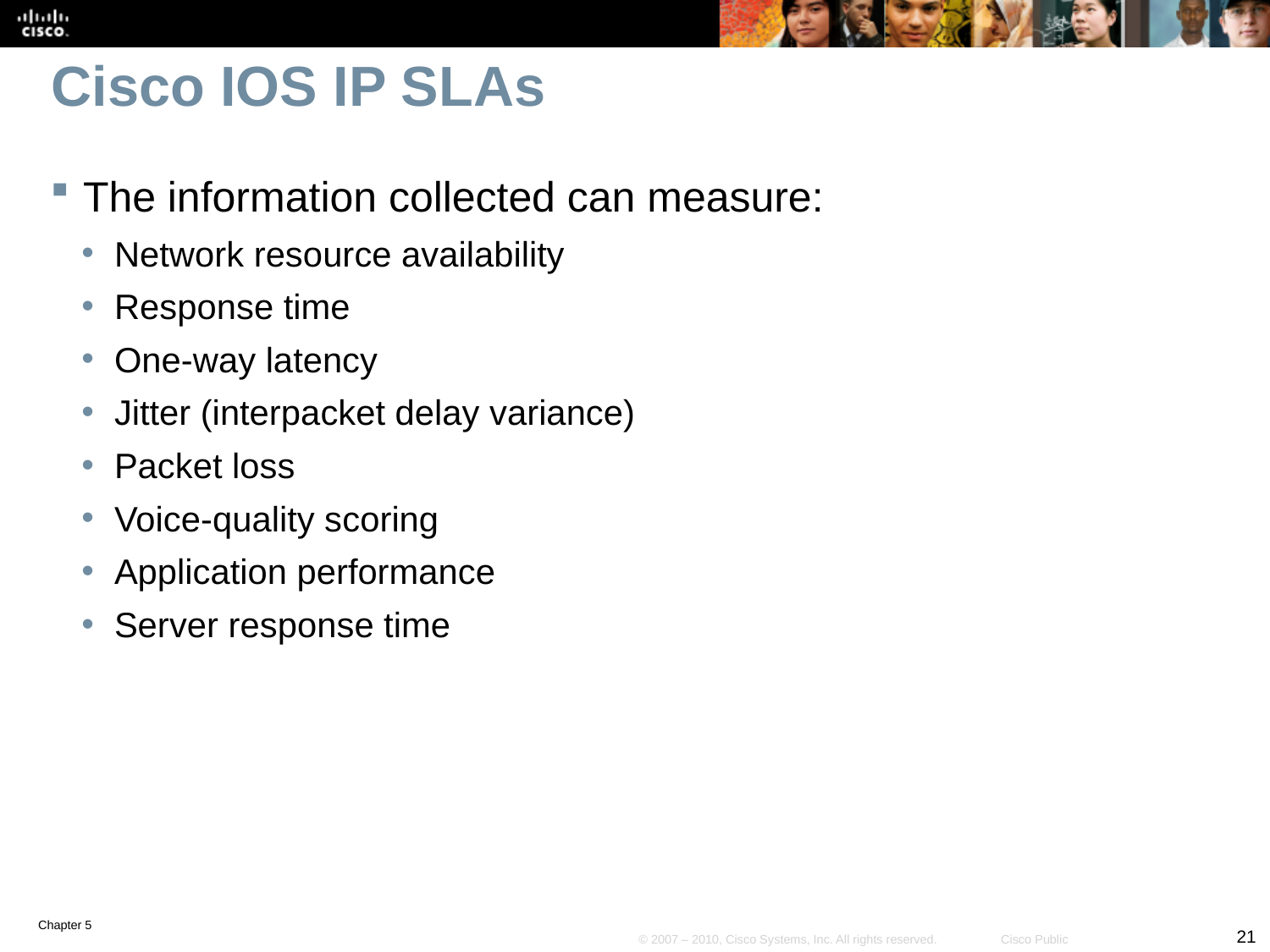

# Cisco IOS IP SLAs
The information collected can measure:
Network resource availability
Response time
One-way latency
Jitter (interpacket delay variance)
Packet loss
Voice-quality scoring
Application performance
Server response time